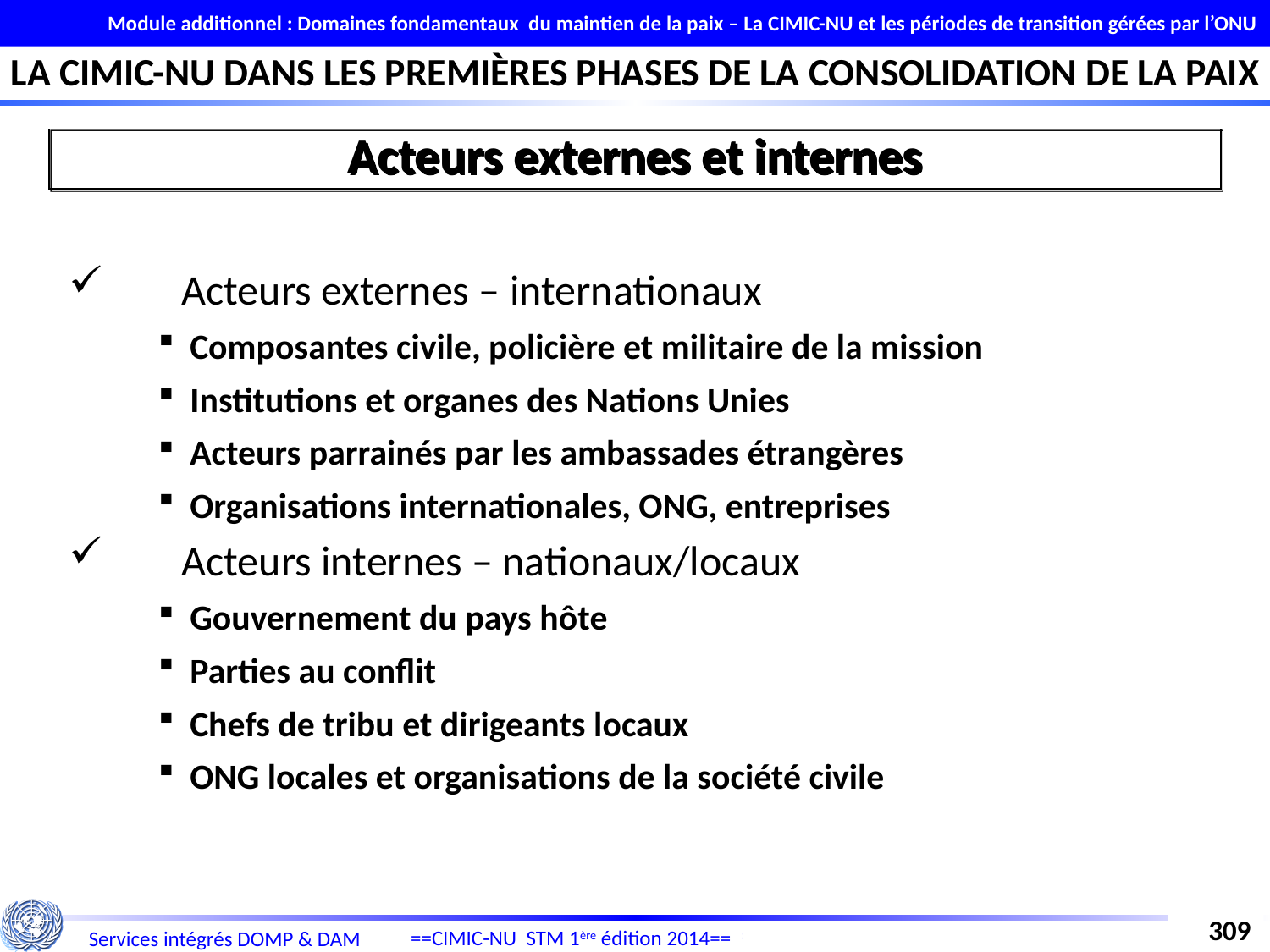

Module additionnel : Domaines fondamentaux  du maintien de la paix – La CIMIC-NU et les périodes de transition gérées par l’ONU
LA CIMIC-NU DANS LES PREMIÈRES PHASES DE LA CONSOLIDATION DE LA PAIX
Acteurs externes et internes
Acteurs externes – internationaux
Composantes civile, policière et militaire de la mission
Institutions et organes des Nations Unies
Acteurs parrainés par les ambassades étrangères
Organisations internationales, ONG, entreprises
Acteurs internes – nationaux/locaux
Gouvernement du pays hôte
Parties au conflit
Chefs de tribu et dirigeants locaux
ONG locales et organisations de la société civile
309
==CIMIC-NU  STM 1ère édition 2014==
Services intégrés DOMP & DAM